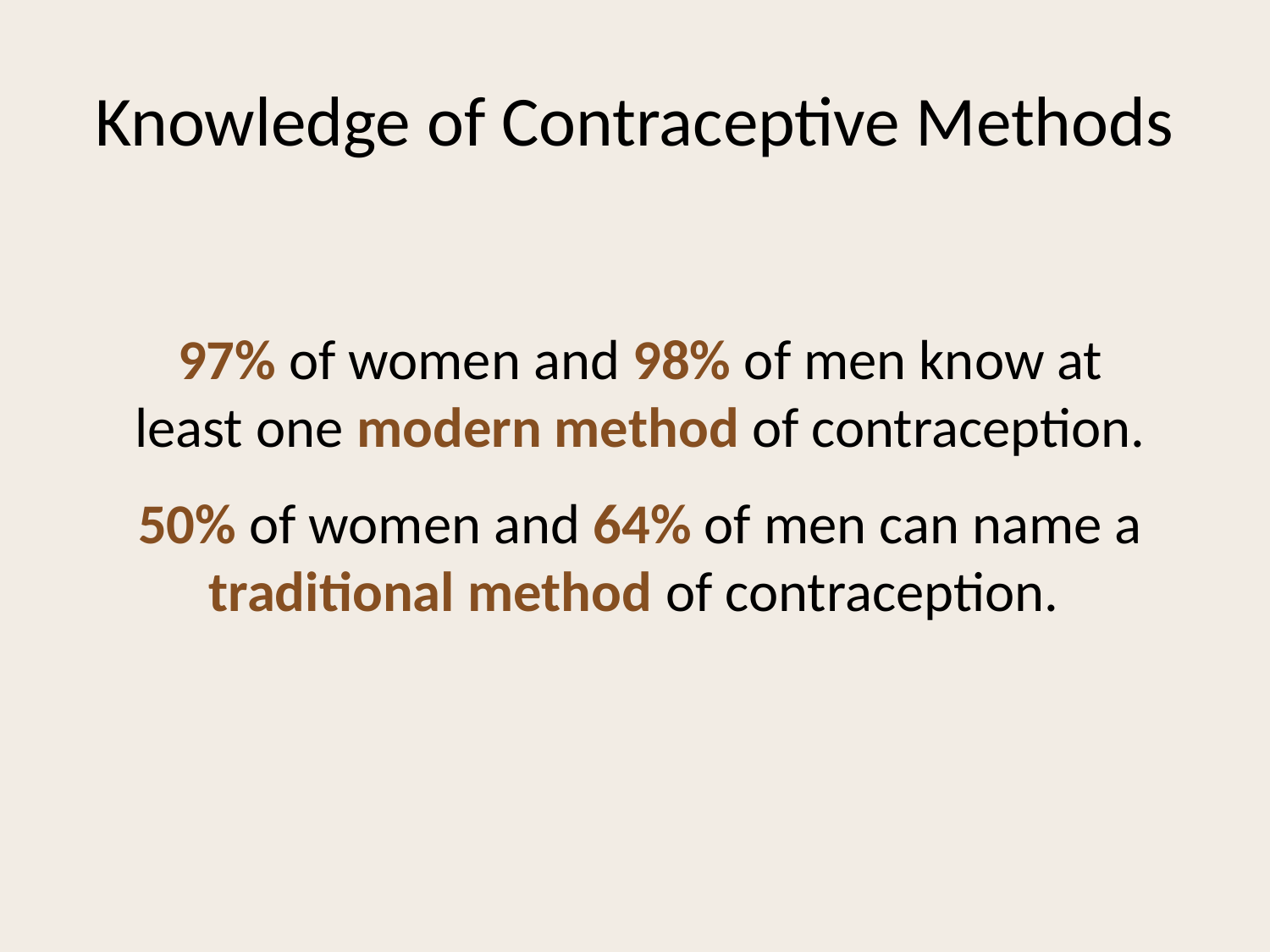

# Knowledge of Contraceptive Methods
97% of women and 98% of men know at least one modern method of contraception.
50% of women and 64% of men can name a traditional method of contraception.